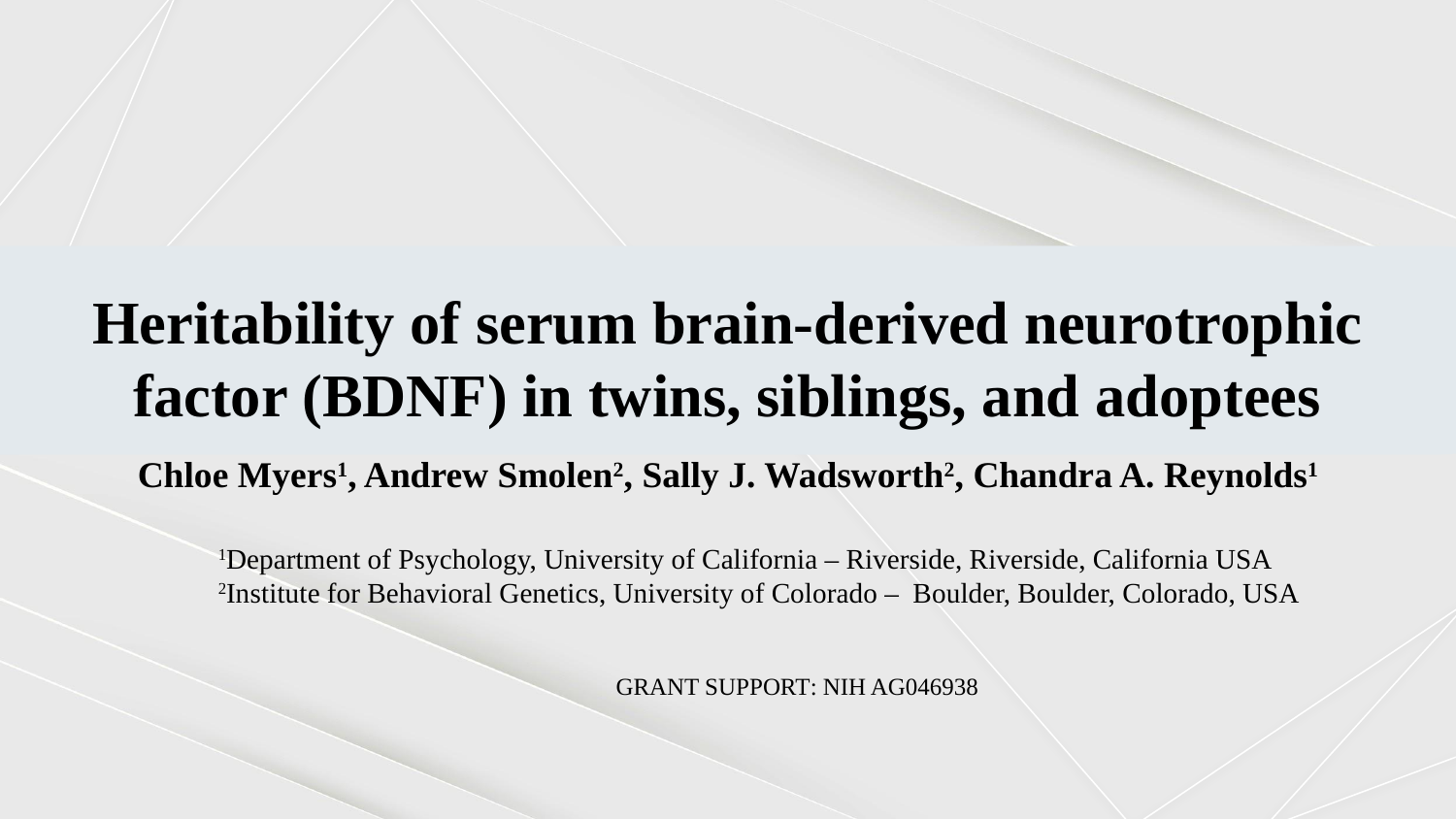

# Heritability of serum brain-derived neurotrophic factor (BDNF) in twins, siblings, and adoptees
Chloe Myers1, Andrew Smolen2, Sally J. Wadsworth2, Chandra A. Reynolds1
1Department of Psychology, University of California – Riverside, Riverside, California USA
2Institute for Behavioral Genetics, University of Colorado –  Boulder, Boulder, Colorado, USA

Grant Support: NIH AG046938